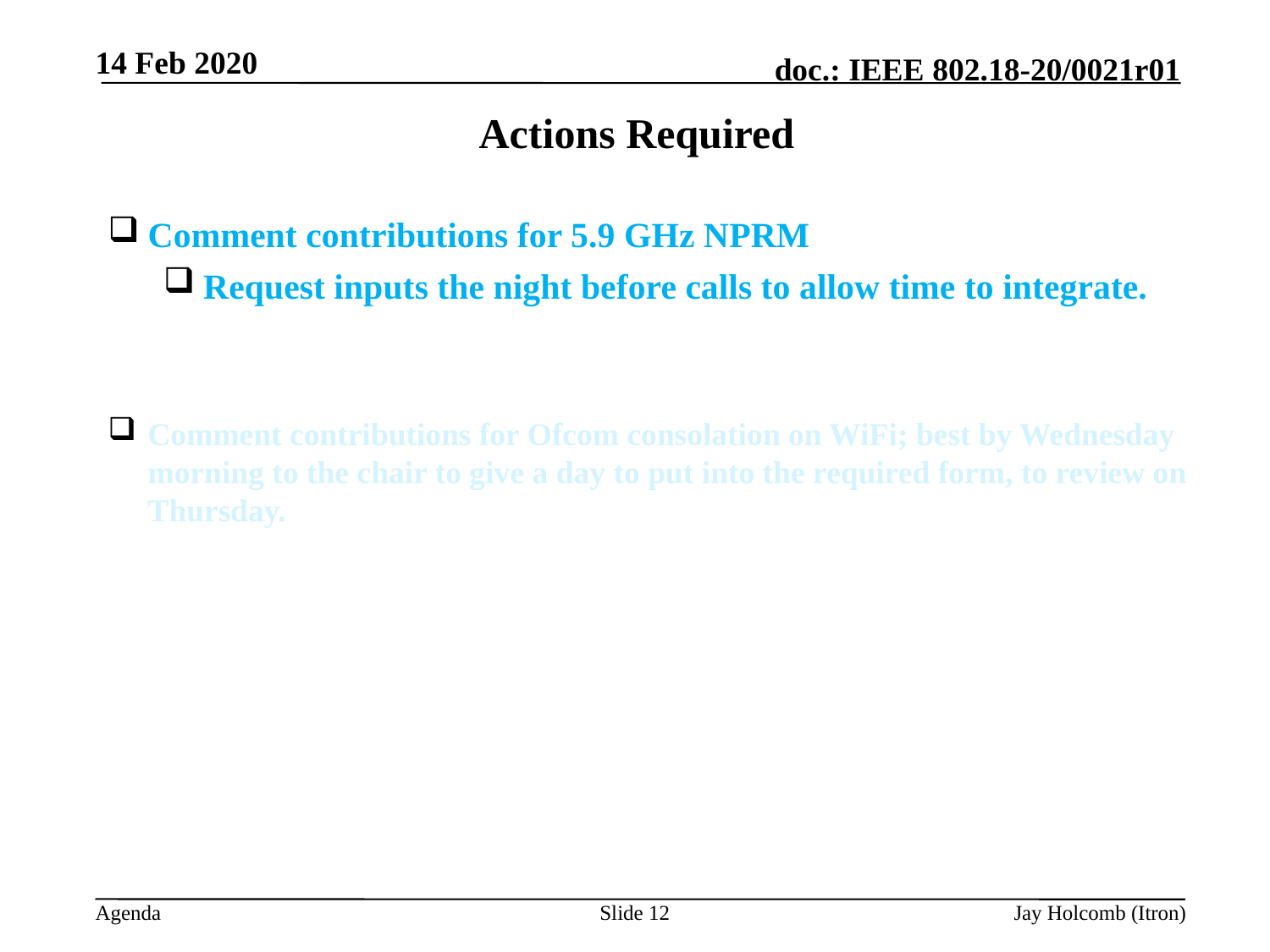

14 Feb 2020
# Actions Required

Comment contributions for 5.9 GHz NPRM
Request inputs the night before calls to allow time to integrate.

Comment contributions for Ofcom consolation on WiFi; best by Wednesday morning to the chair to give a day to put into the required form, to review on Thursday.
Slide 12
Jay Holcomb (Itron)